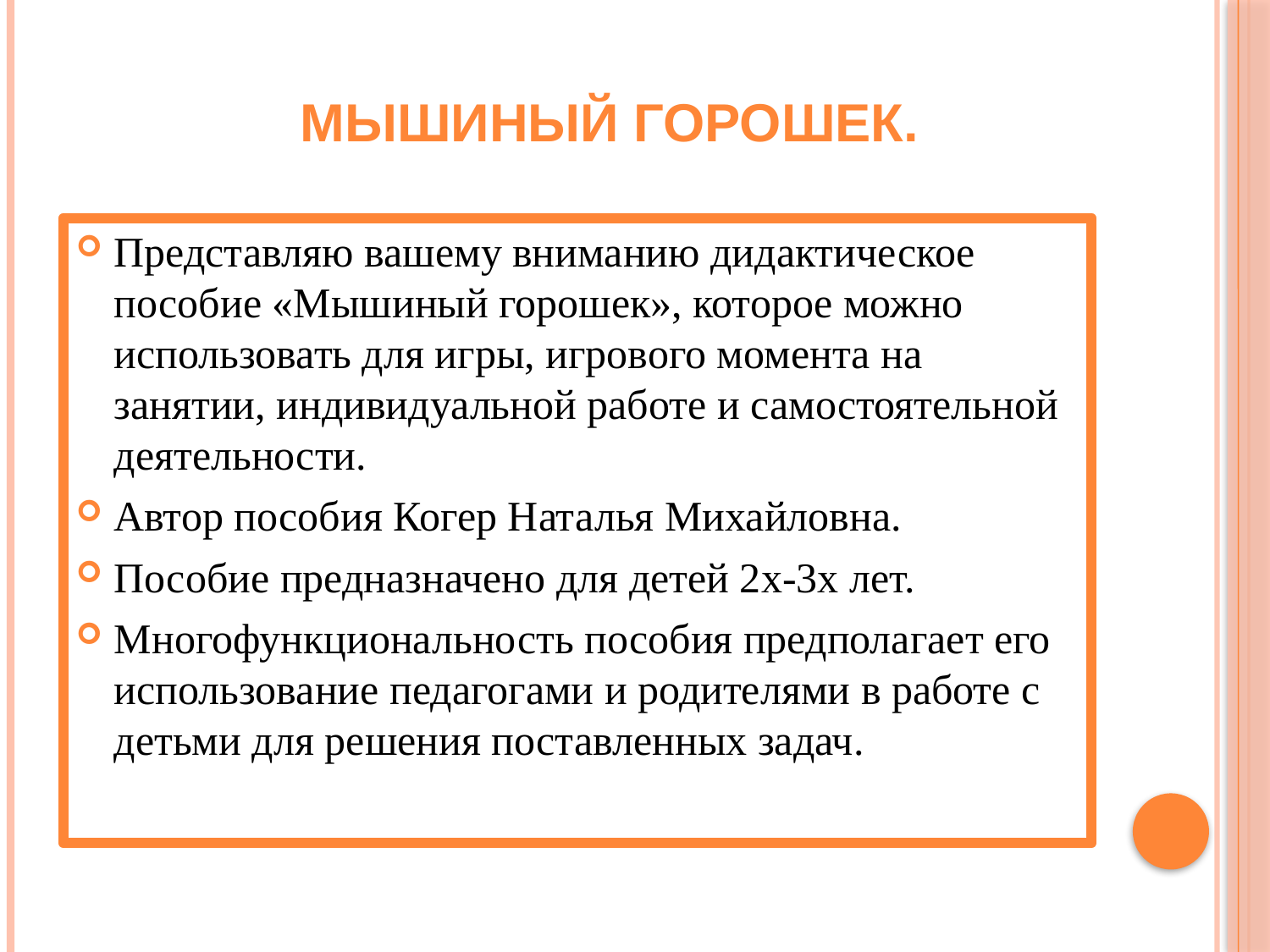

# Мышиный горошек.
Представляю вашему вниманию дидактическое пособие «Мышиный горошек», которое можно использовать для игры, игрового момента на занятии, индивидуальной работе и самостоятельной деятельности.
Автор пособия Когер Наталья Михайловна.
Пособие предназначено для детей 2х-3х лет.
Многофункциональность пособия предполагает его использование педагогами и родителями в работе с детьми для решения поставленных задач.